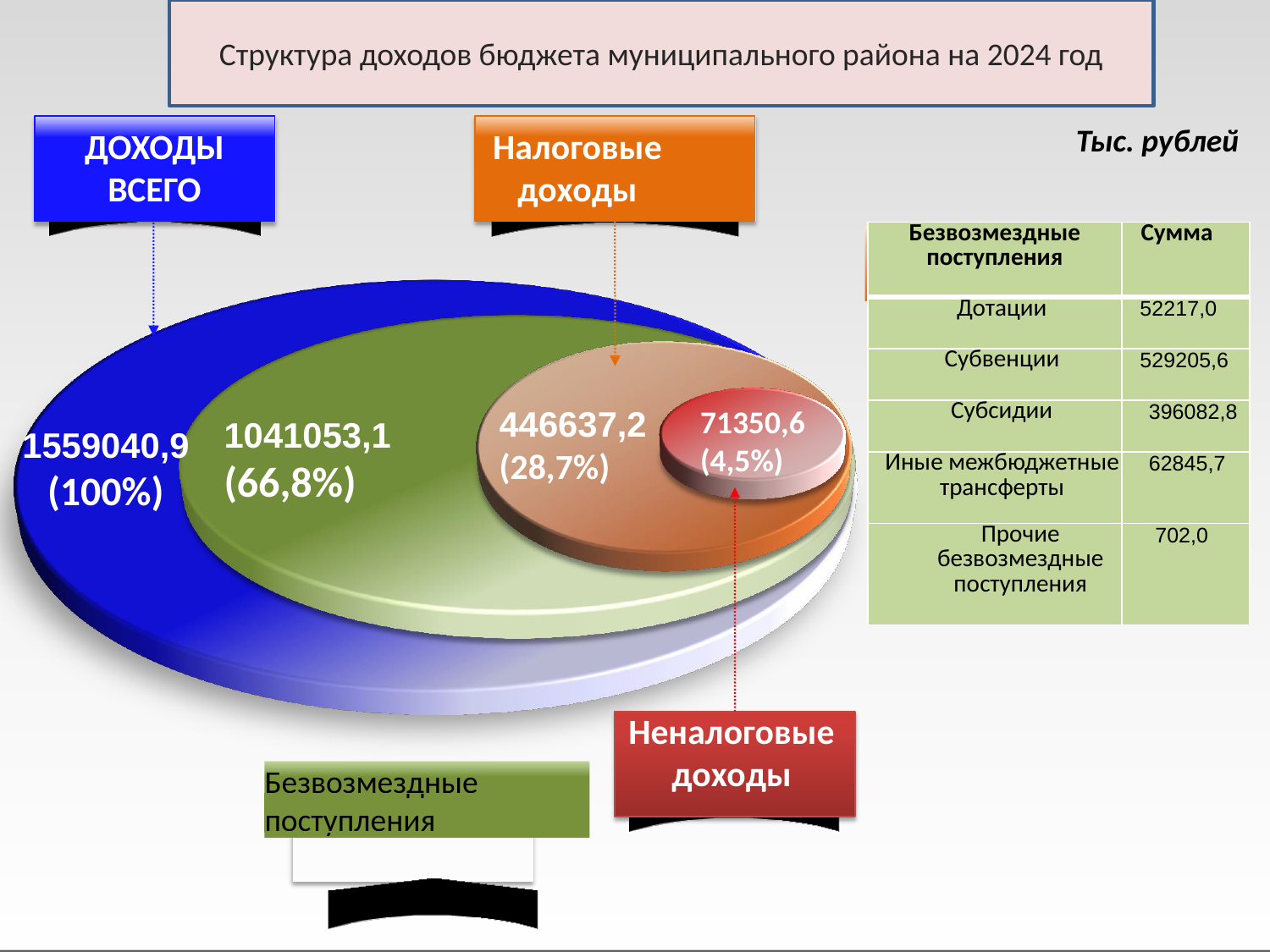

Структура доходов бюджета муниципального района на 2024 год

Тыс. рублей
ДОХОДЫ ВСЕГО
Налоговые доходы

| Безвозмездные поступления | Сумма |
| --- | --- |
| Дотации | 52217,0 |
| Субвенции | 529205,6 |
| Субсидии | 396082,8 |
| Иные межбюджетные трансферты | 62845,7 |
| Прочие безвозмездные поступления | 702,0 |

446637,2
(28,7%)
71350,6
(4,5%)

1041053,1
(66,8%)
1559040,9
(100%)

Неналоговые доходы

Безвозмездные  поступления